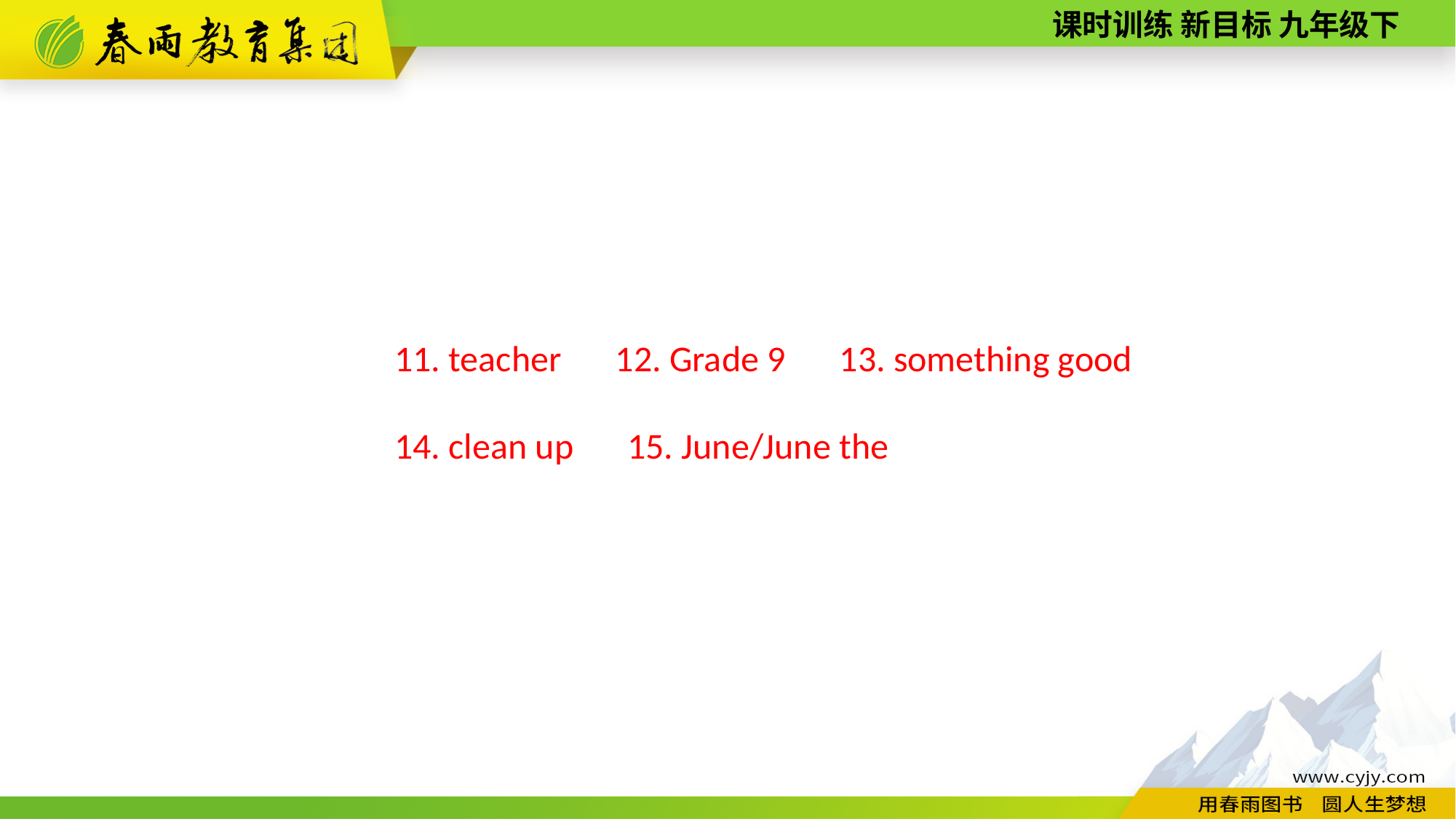

11. teacher　12. Grade 9　13. something good
14. clean up　15. June/June the